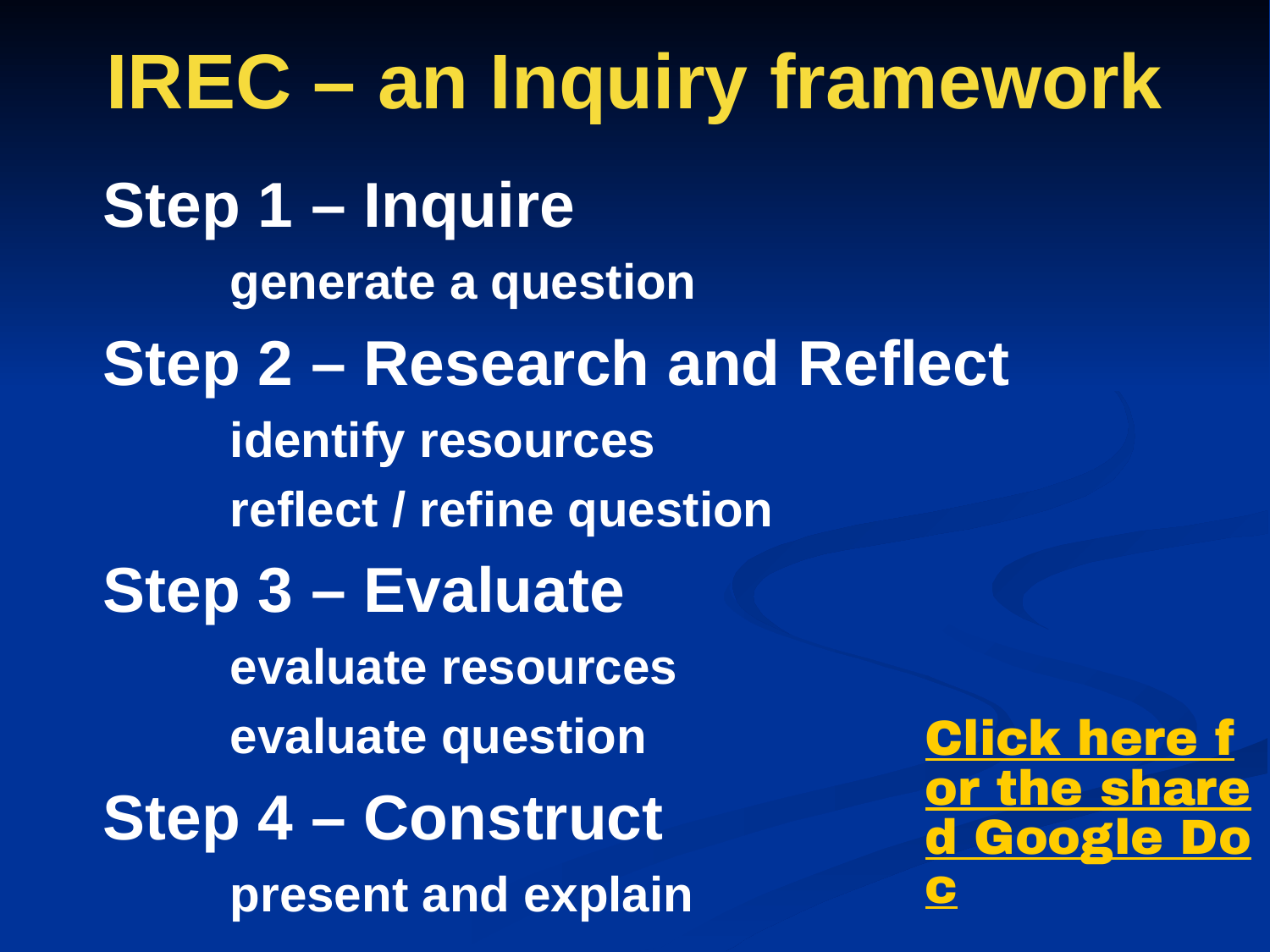

# IREC – an Inquiry framework
Step 1 – Inquire
	generate a question
Step 2 – Research and Reflect
	identify resources
	reflect / refine question
Step 3 – Evaluate
	evaluate resources
	evaluate question
Step 4 – Construct
	present and explain
Click here for the shared Google Doc